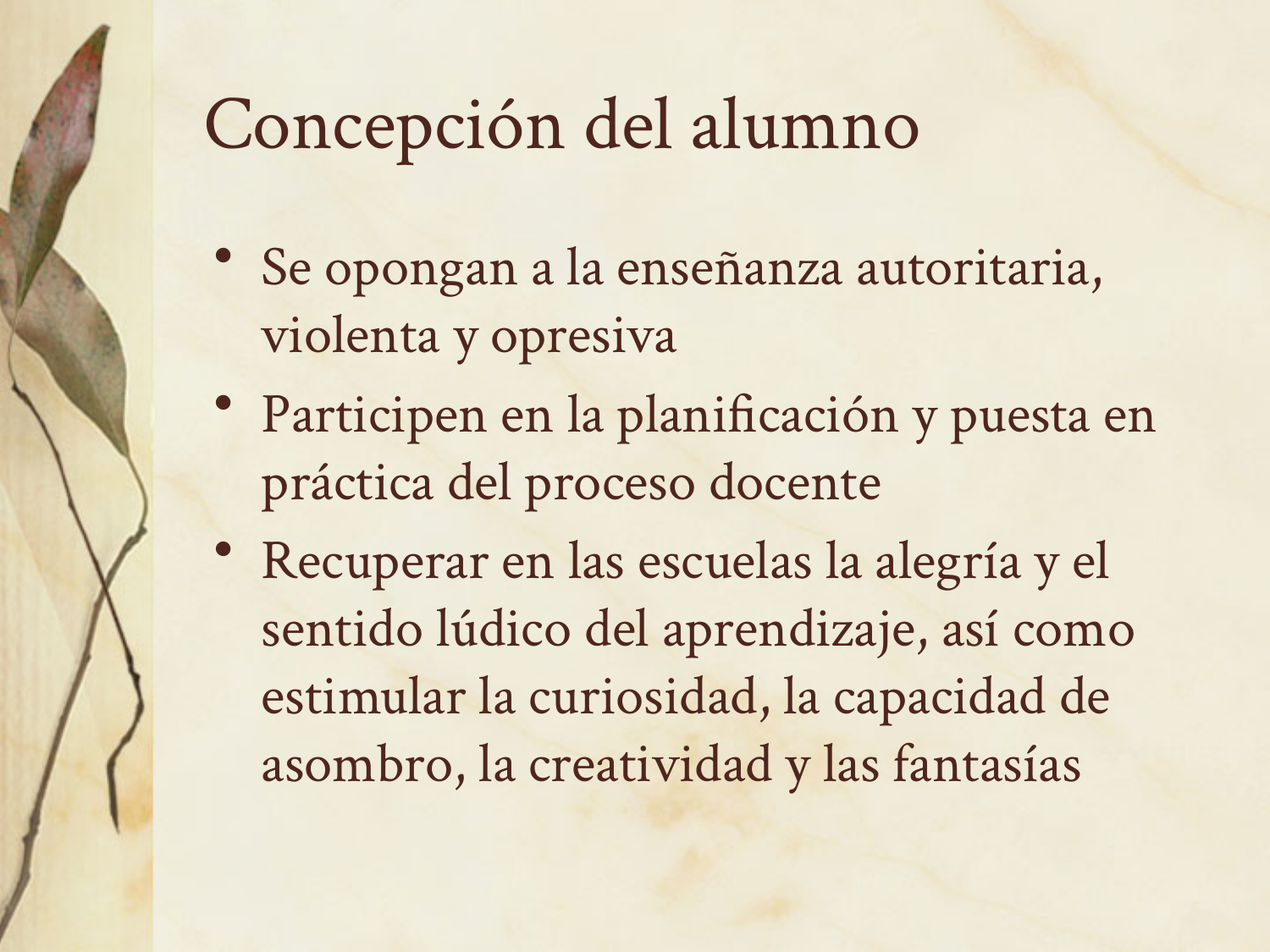

# Concepción del alumno
Se opongan a la enseñanza autoritaria, violenta y opresiva
Participen en la planificación y puesta en práctica del proceso docente
Recuperar en las escuelas la alegría y el sentido lúdico del aprendizaje, así como estimular la curiosidad, la capacidad de asombro, la creatividad y las fantasías